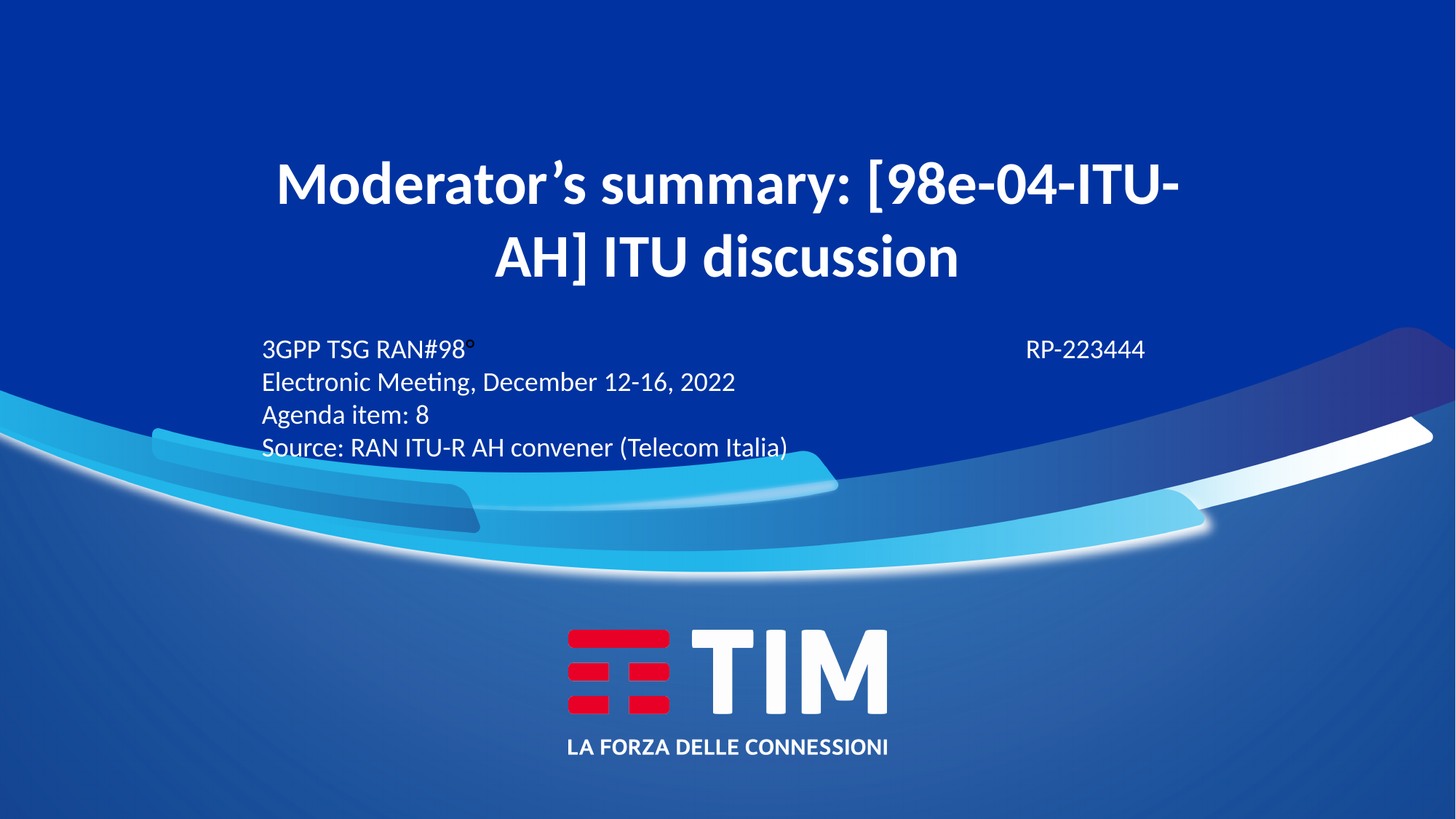

Moderator’s summary: [98e-04-ITU-AH] ITU discussion
3GPP TSG RAN#98°   					RP-223444
Electronic Meeting, December 12-16, 2022
Agenda item: 8
Source: RAN ITU-R AH convener (Telecom Italia)